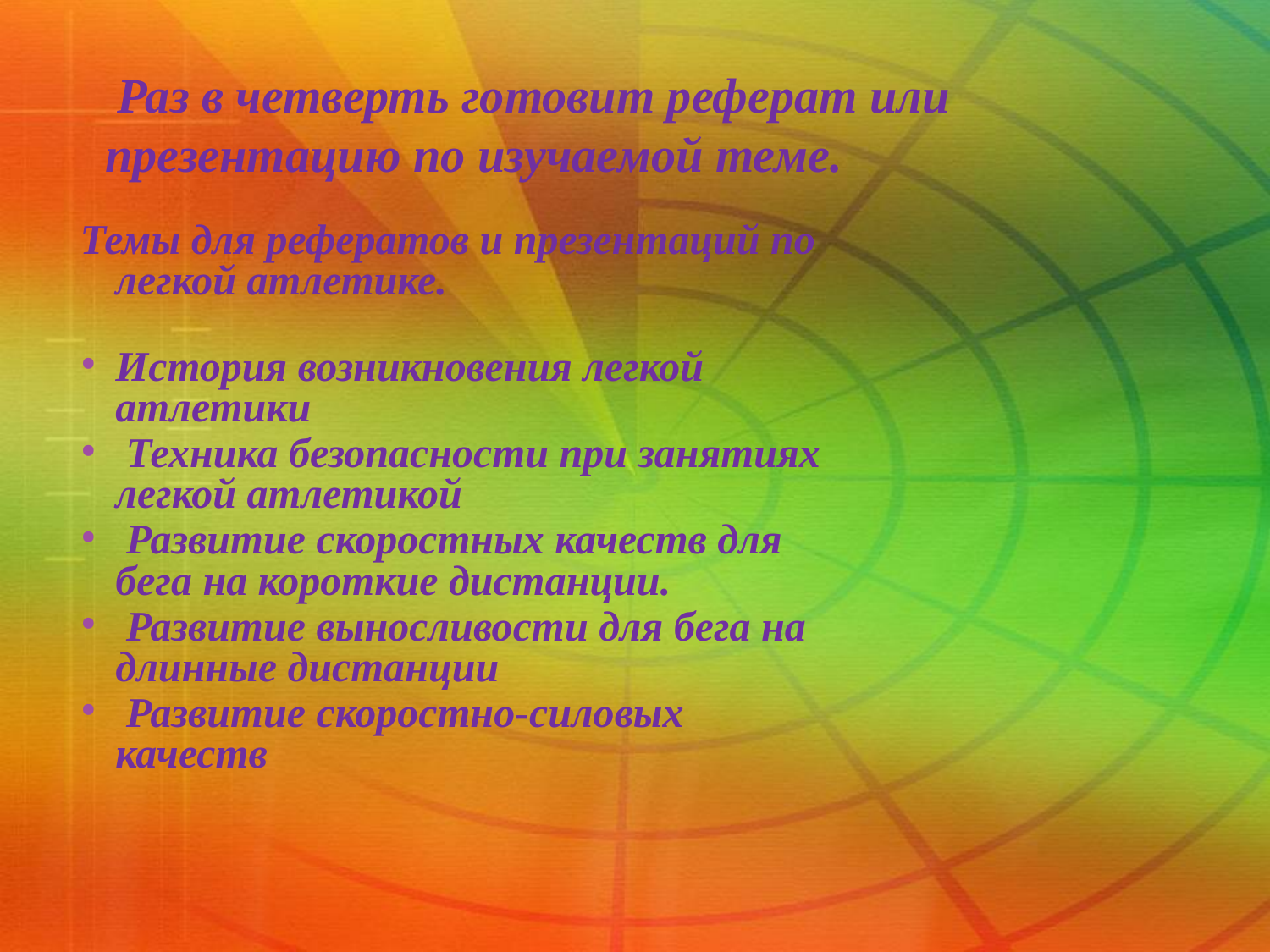

Раз в четверть готовит реферат или презентацию по изучаемой теме.

Темы для рефератов и презентаций по легкой атлетике.

История возникновения легкой атлетики
 Техника безопасности при занятиях легкой атлетикой
 Развитие скоростных качеств для бега на короткие дистанции.
 Развитие выносливости для бега на длинные дистанции
 Развитие скоростно-силовых качеств

12